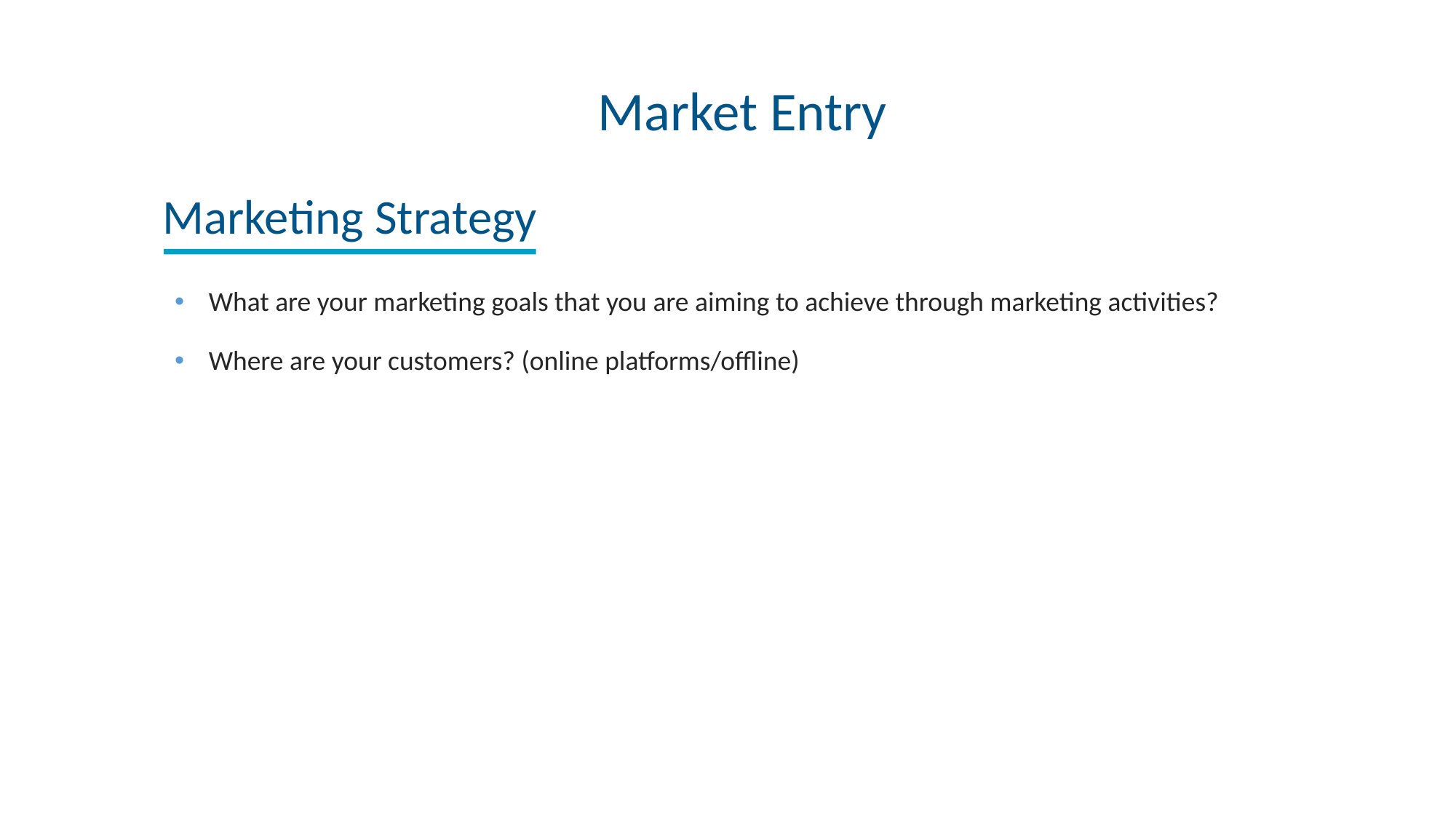

Market Entry
Marketing Strategy

What are your marketing goals that you are aiming to achieve through marketing activities?

Where are your customers? (online platforms/offline)